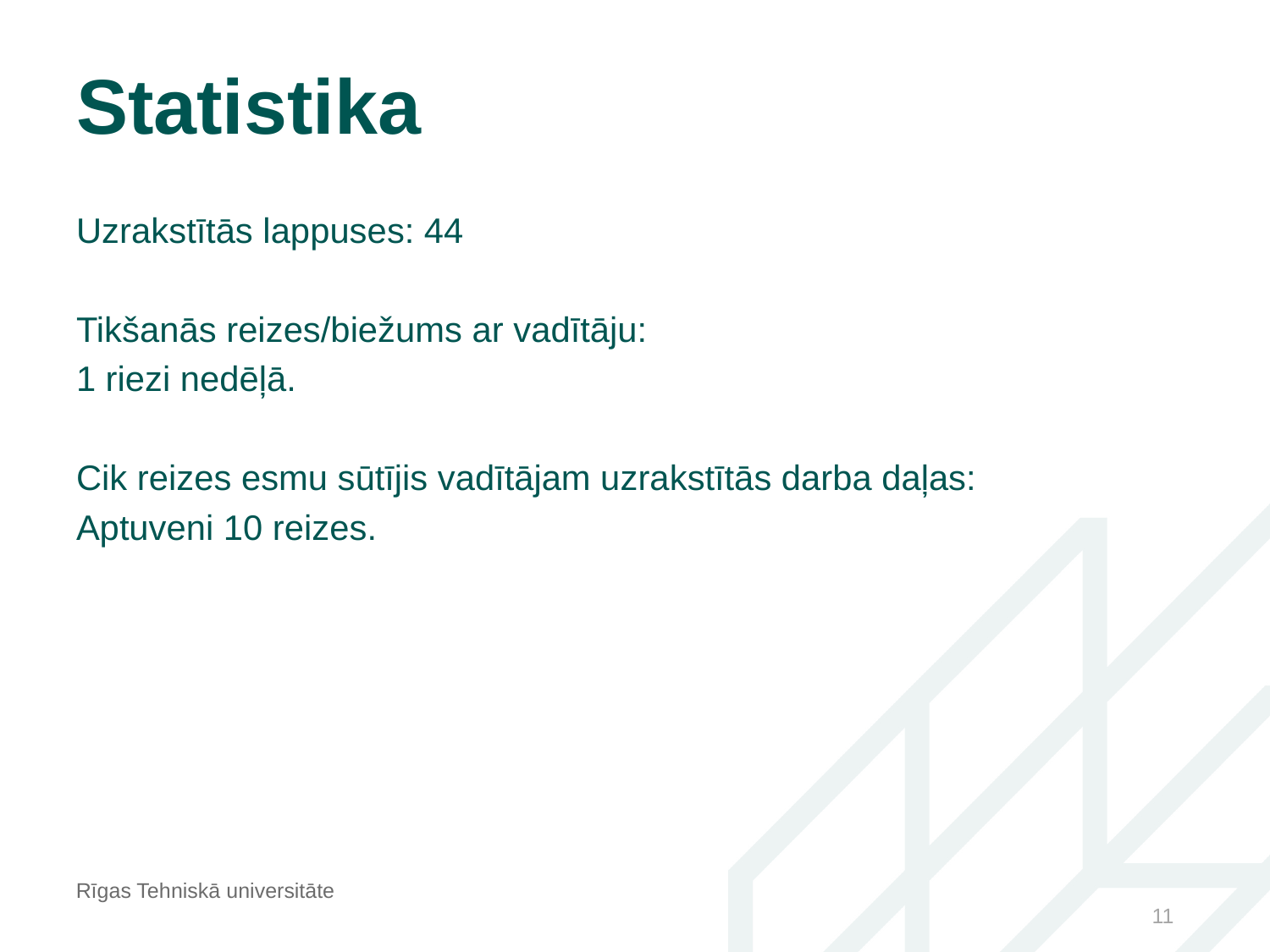

# Statistika
Uzrakstītās lappuses: 44

Tikšanās reizes/biežums ar vadītāju:
1 riezi nedēļā.

Cik reizes esmu sūtījis vadītājam uzrakstītās darba daļas:
Aptuveni 10 reizes.
Rīgas Tehniskā universitāte